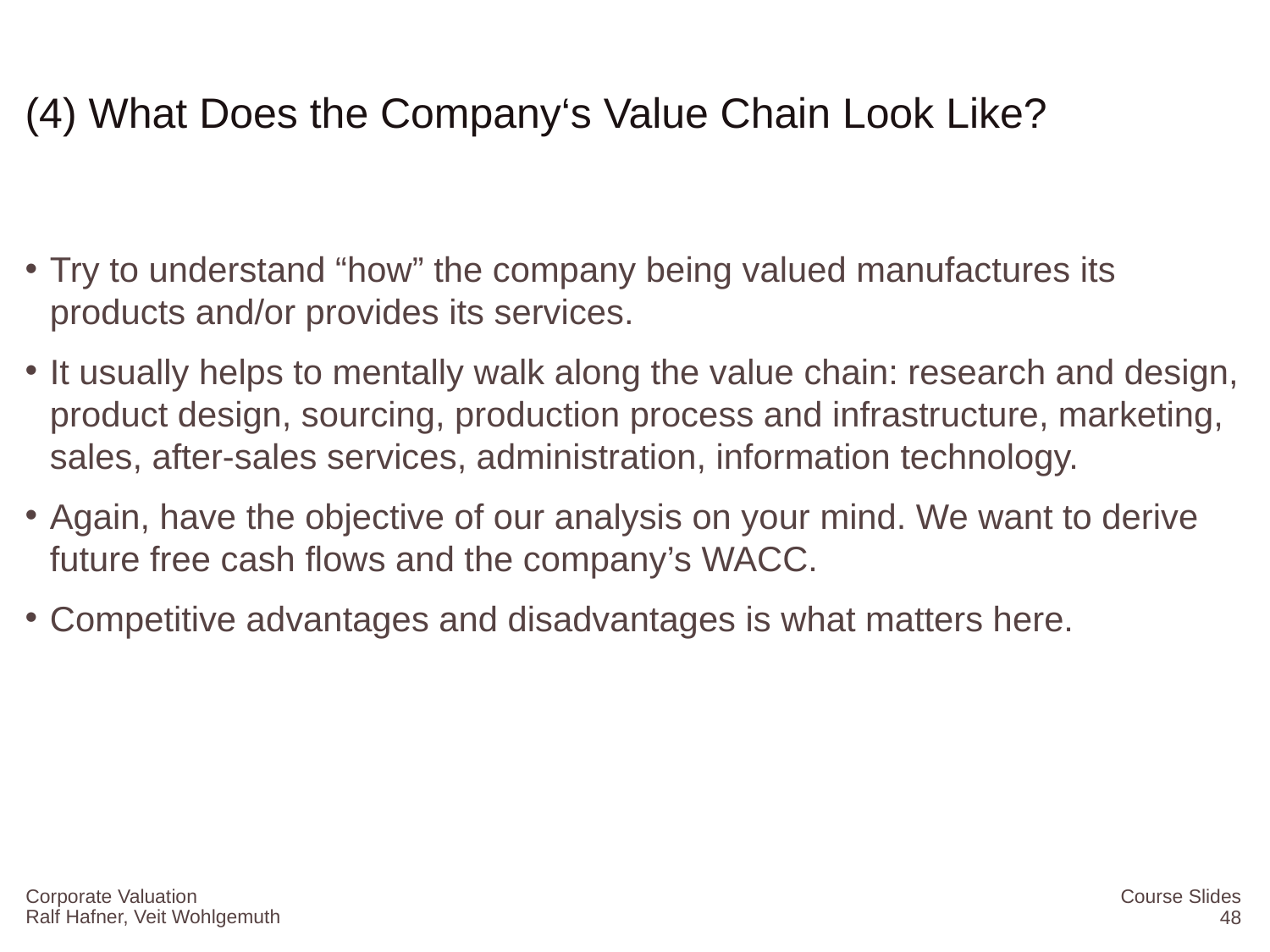

# (4) What Does the Company‘s Value Chain Look Like?
Try to understand “how” the company being valued manufactures its products and/or provides its services.
It usually helps to mentally walk along the value chain: research and design, product design, sourcing, production process and infrastructure, marketing, sales, after-sales services, administration, information technology.
Again, have the objective of our analysis on your mind. We want to derive future free cash flows and the company’s WACC.
Competitive advantages and disadvantages is what matters here.

Corporate Valuation
Course Slides
48